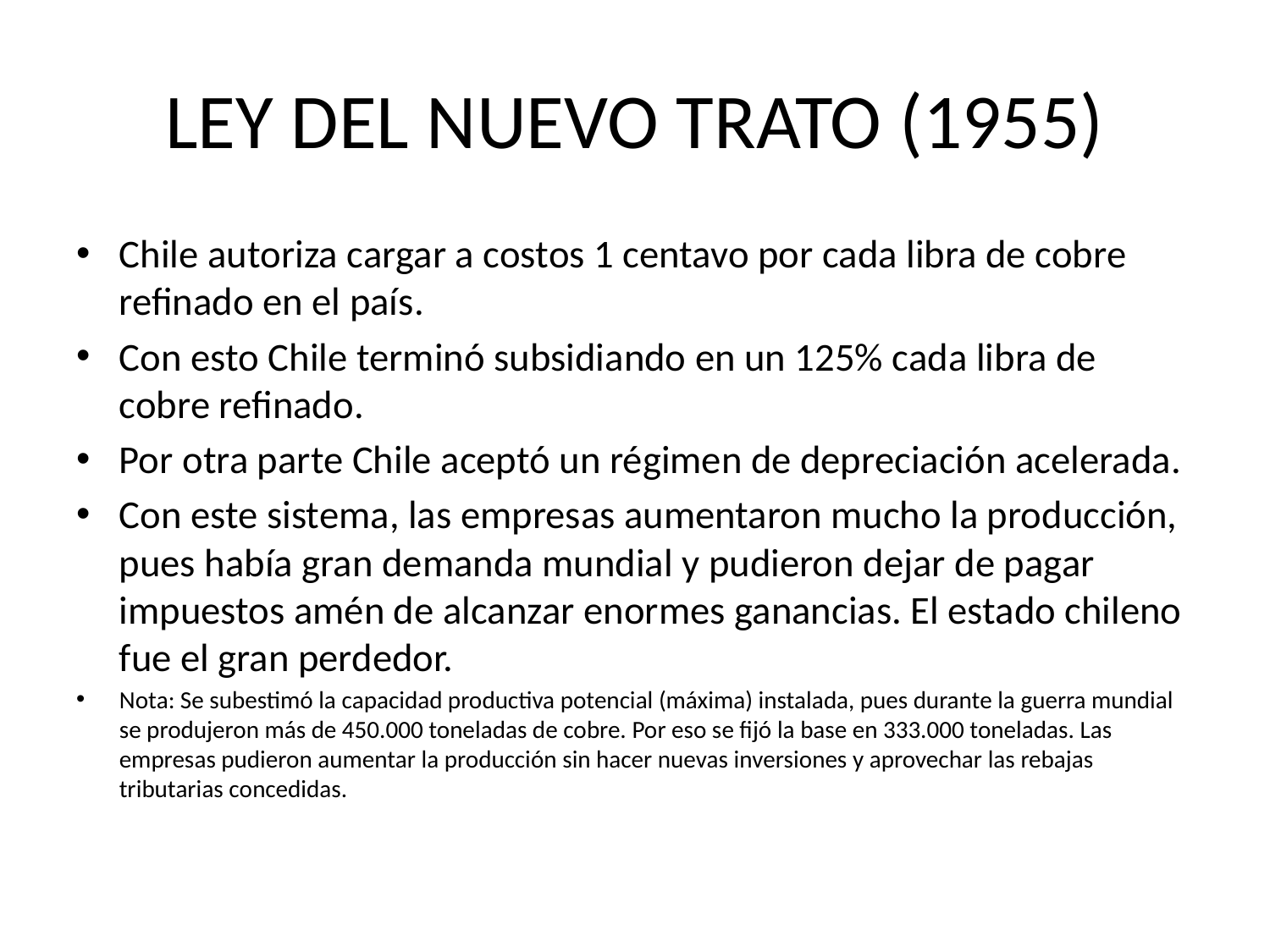

# LEY DEL NUEVO TRATO (1955)
Chile autoriza cargar a costos 1 centavo por cada libra de cobre refinado en el país.
Con esto Chile terminó subsidiando en un 125% cada libra de cobre refinado.
Por otra parte Chile aceptó un régimen de depreciación acelerada.
Con este sistema, las empresas aumentaron mucho la producción, pues había gran demanda mundial y pudieron dejar de pagar impuestos amén de alcanzar enormes ganancias. El estado chileno fue el gran perdedor.
Nota: Se subestimó la capacidad productiva potencial (máxima) instalada, pues durante la guerra mundial se produjeron más de 450.000 toneladas de cobre. Por eso se fijó la base en 333.000 toneladas. Las empresas pudieron aumentar la producción sin hacer nuevas inversiones y aprovechar las rebajas tributarias concedidas.